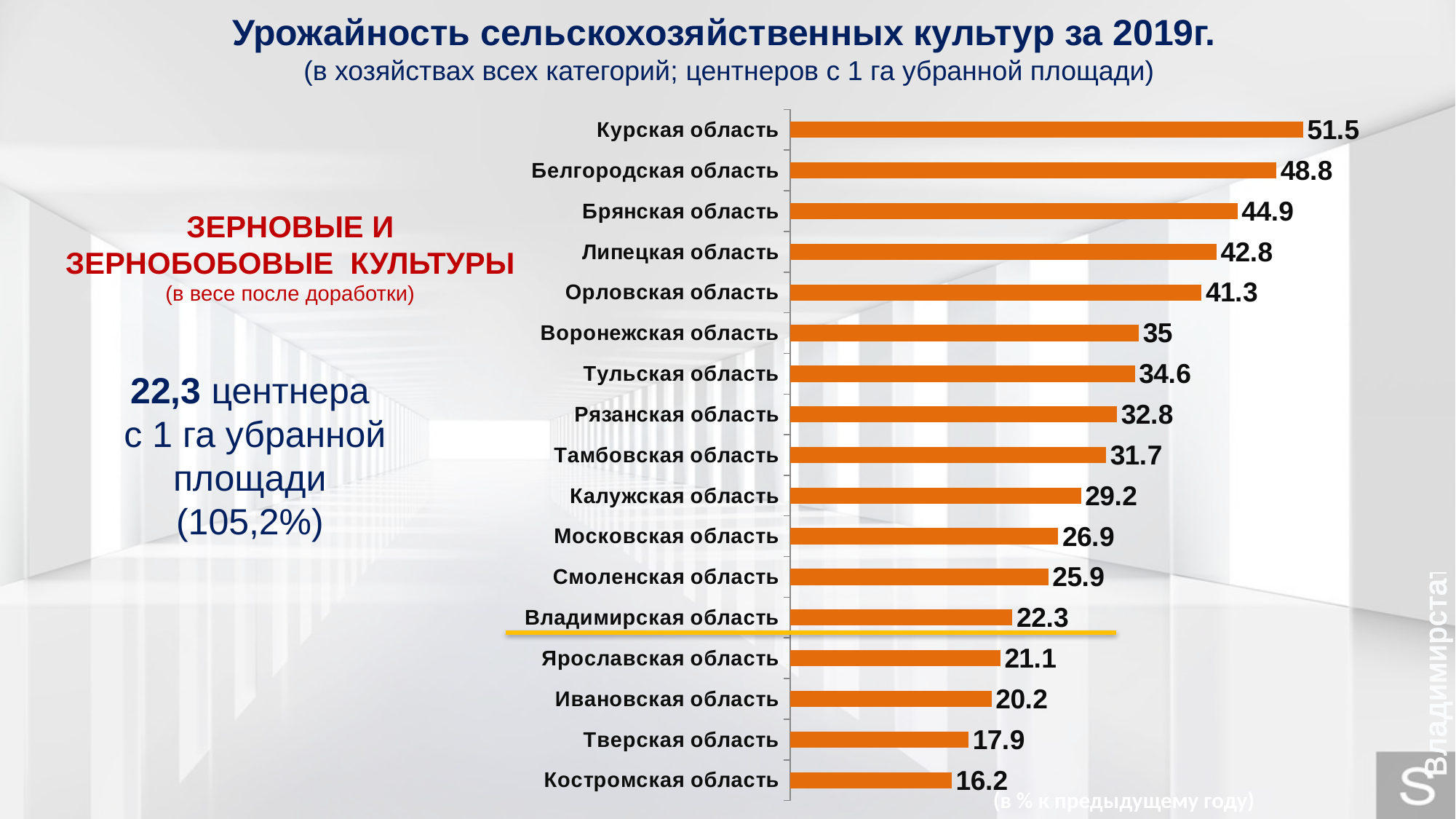

Урожайность сельскохозяйственных культур за 2019г.
(в хозяйствах всех категорий; центнеров с 1 га убранной площади)

### Chart

| Category | Столбец1 |
|---|---|
| Костромская область | 16.2 |
| Тверская область | 17.9 |
| Ивановская область | 20.2 |
| Ярославская область | 21.1 |
| Владимирская область | 22.3 |
| Смоленская область | 25.9 |
| Московская область | 26.9 |
| Калужская область | 29.2 |
| Тамбовская область | 31.7 |
| Рязанская область | 32.8 |
| Тульская область | 34.6 |
| Воронежская область | 35.0 |
| Орловская область | 41.3 |
| Липецкая область | 42.8 |
| Брянская область | 44.9 |
| Белгородская область | 48.8 |
| Курская область | 51.5 |
Зерновые и зернобобовые  культуры
(в весе после доработки)
22,3 центнера
 с 1 га убранной площади
(105,2%)
Владимирстат
(в % к предыдущему году)